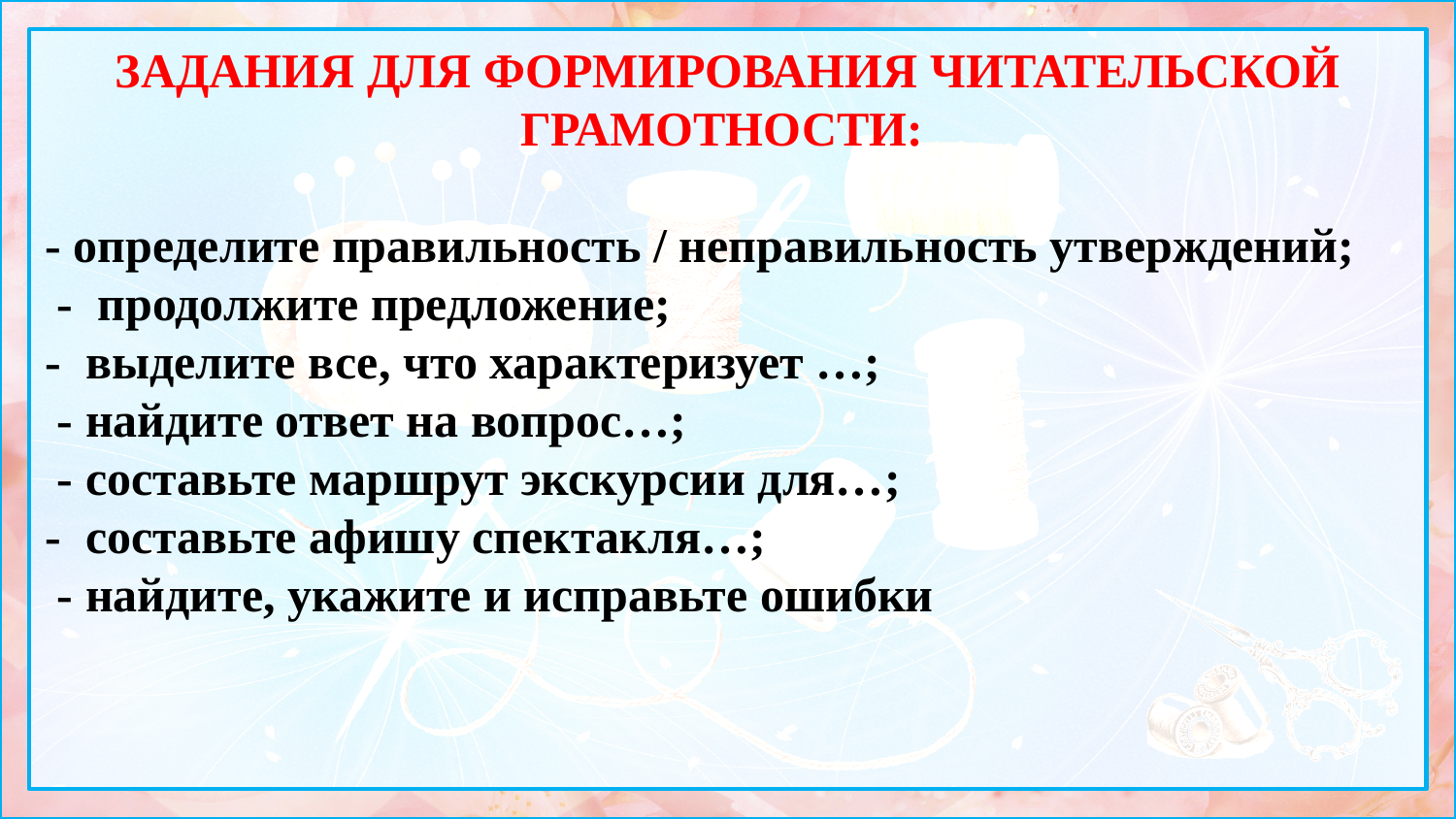

ЗАДАНИЯ ДЛЯ ФОРМИРОВАНИЯ ЧИТАТЕЛЬСКОЙ ГРАМОТНОСТИ:

- определите правильность / неправильность утверждений;
 -  продолжите предложение;
-  выделите все, что характеризует …;
 - найдите ответ на вопрос…;
 - составьте маршрут экскурсии для…;
-  составьте афишу спектакля…;
 - найдите, укажите и исправьте ошибки